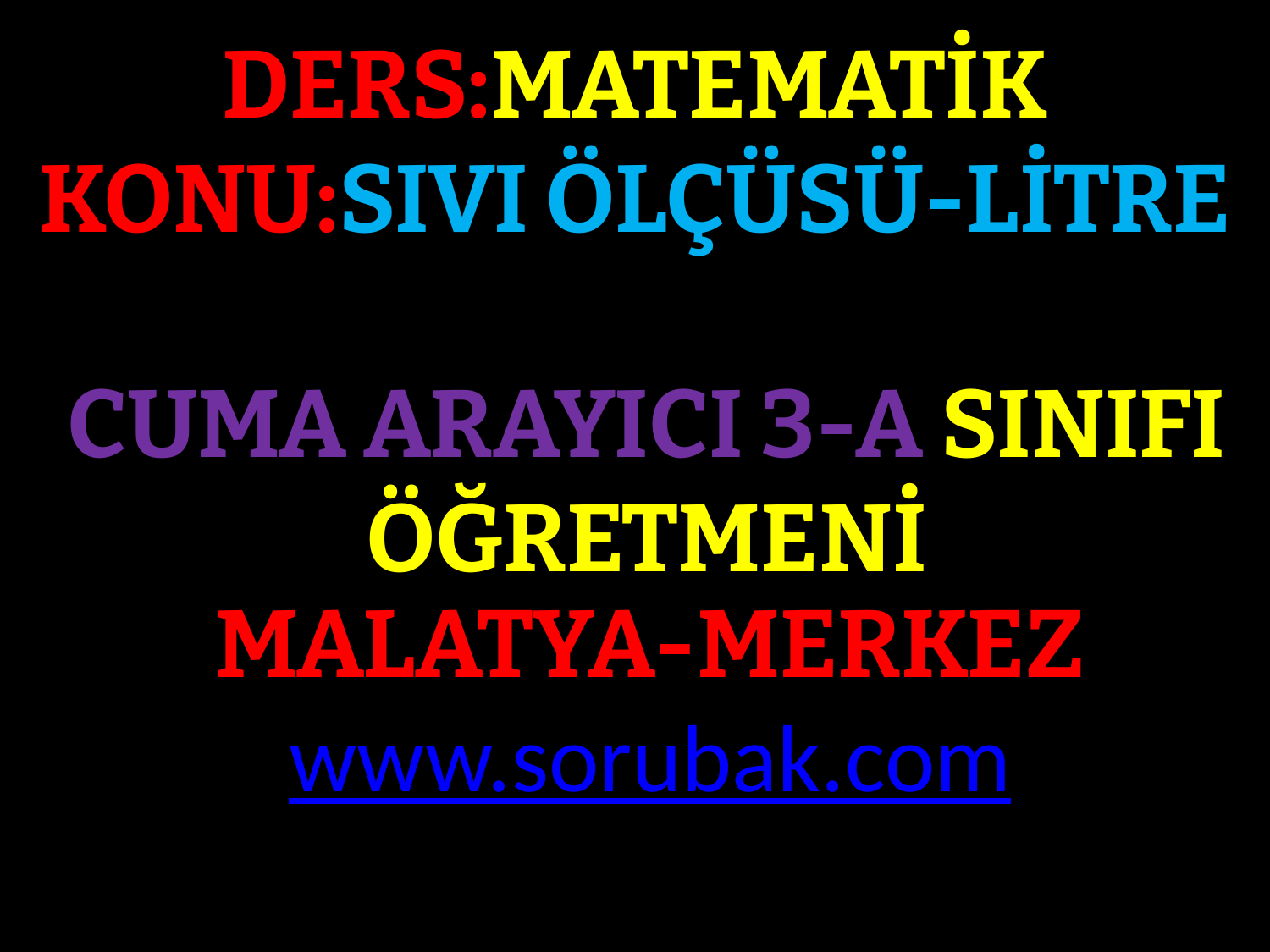

DERS:MATEMATİK
KONU:SIVI ÖLÇÜSÜ-LİTRE
#
CUMA ARAYICI 3-A SINIFI ÖĞRETMENİ
MALATYA-MERKEZ
www.sorubak.com